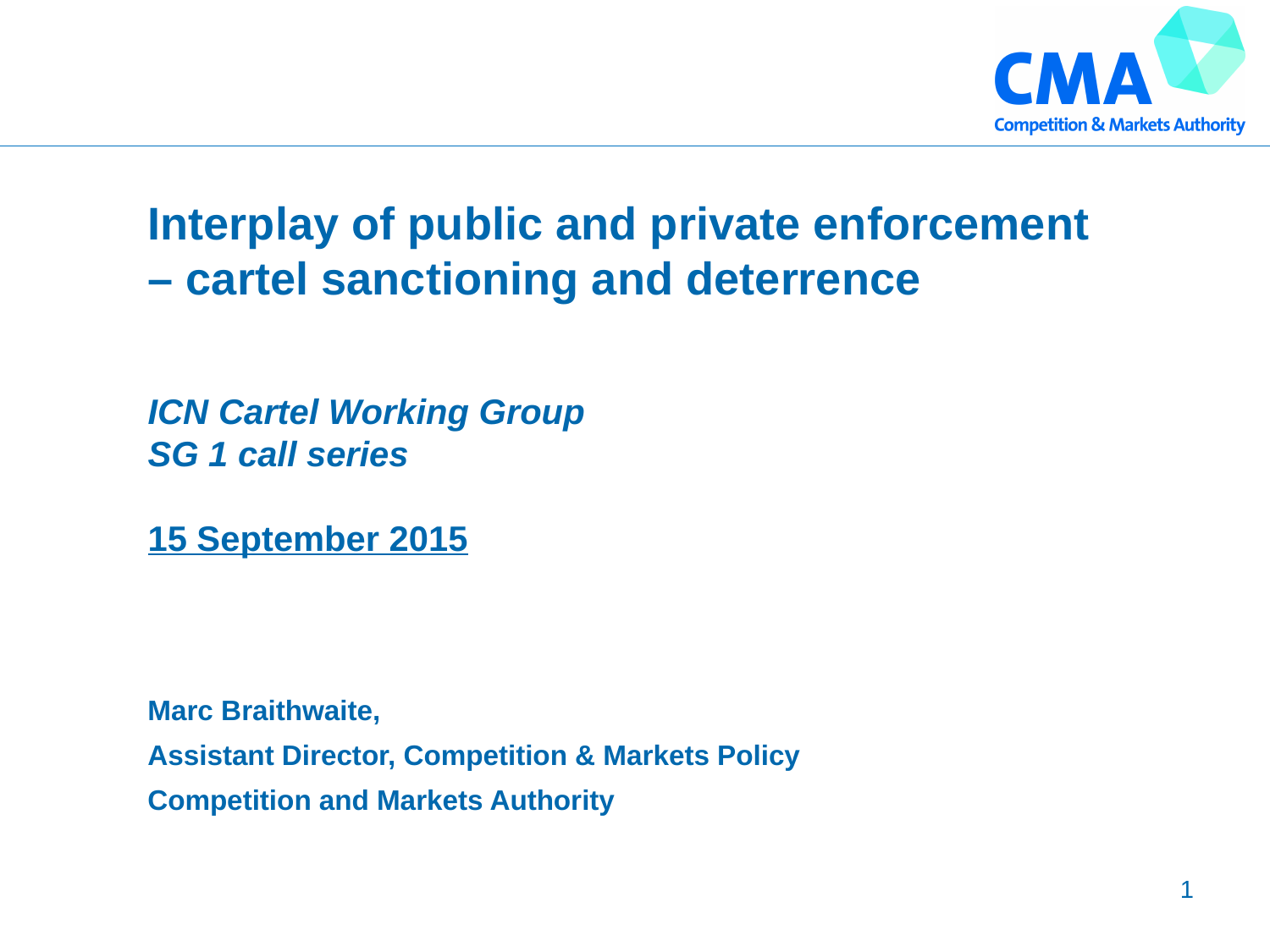

# Interplay of public and private enforcement – cartel sanctioning and deterrence ICN Cartel Working Group SG 1 call series 15 September 2015
Marc Braithwaite,
Assistant Director, Competition & Markets Policy
Competition and Markets Authority
1